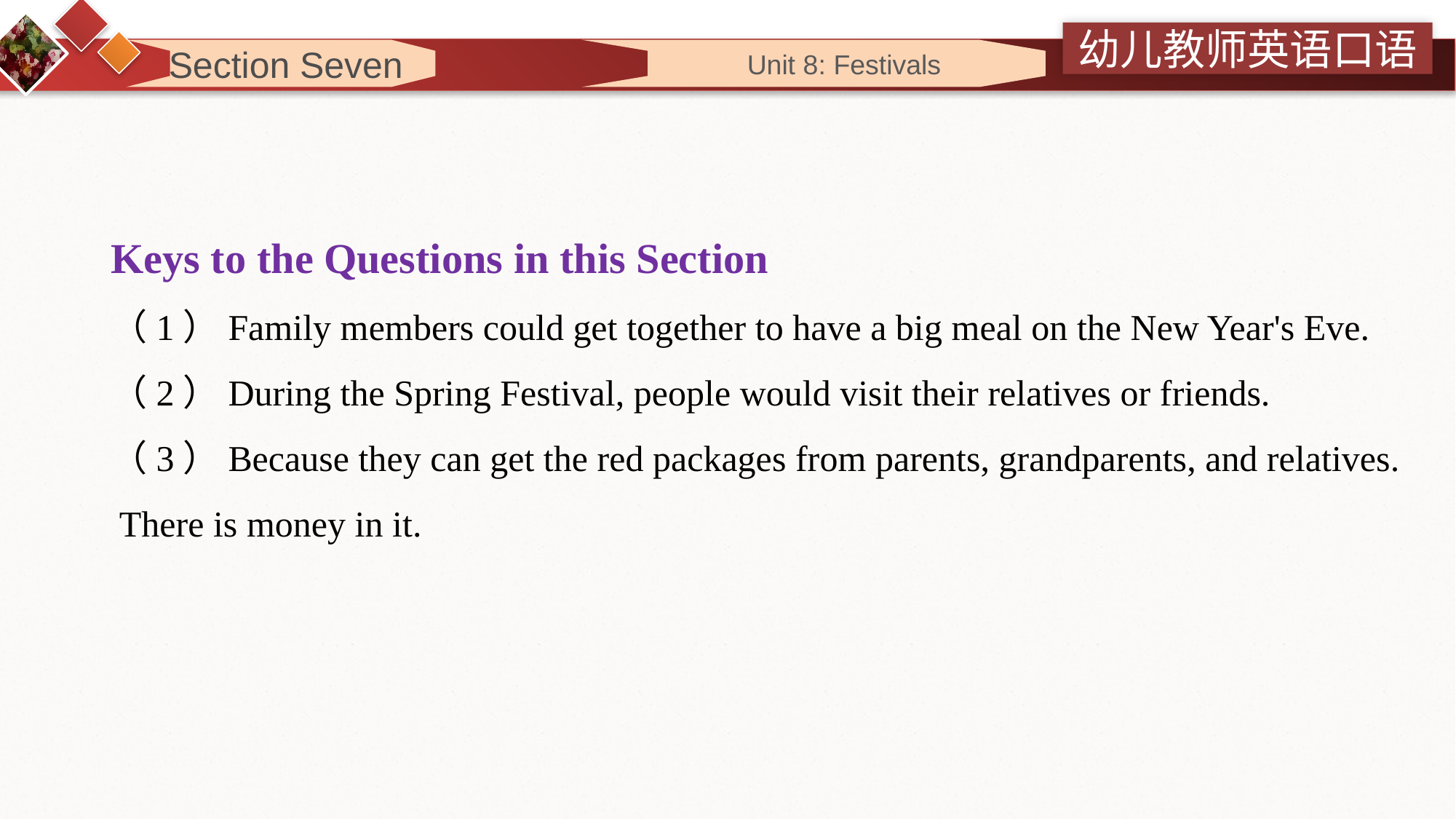

Section Seven
        Unit 8: Festivals
Keys to the Questions in this Section
（1）Family members could get together to have a big meal on the New Year's Eve.
（2）During the Spring Festival, people would visit their relatives or friends.
（3）Because they can get the red packages from parents, grandparents, and relatives.    There is money in it.